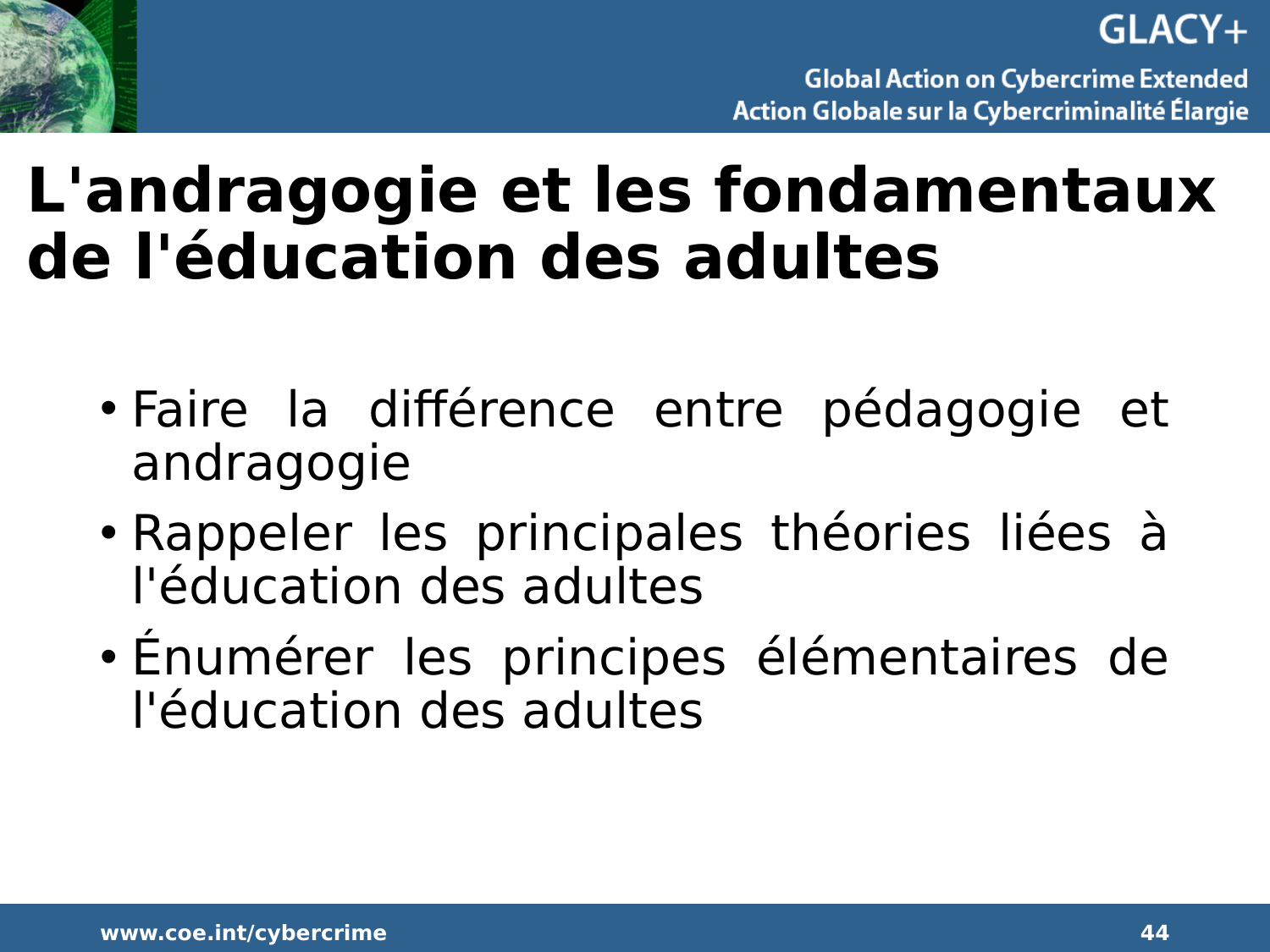

# L'andragogie et les fondamentaux de l'éducation des adultes
Faire la différence entre pédagogie et andragogie
Rappeler les principales théories liées à l'éducation des adultes
Énumérer les principes élémentaires de l'éducation des adultes
www.coe.int/cybercrime
44